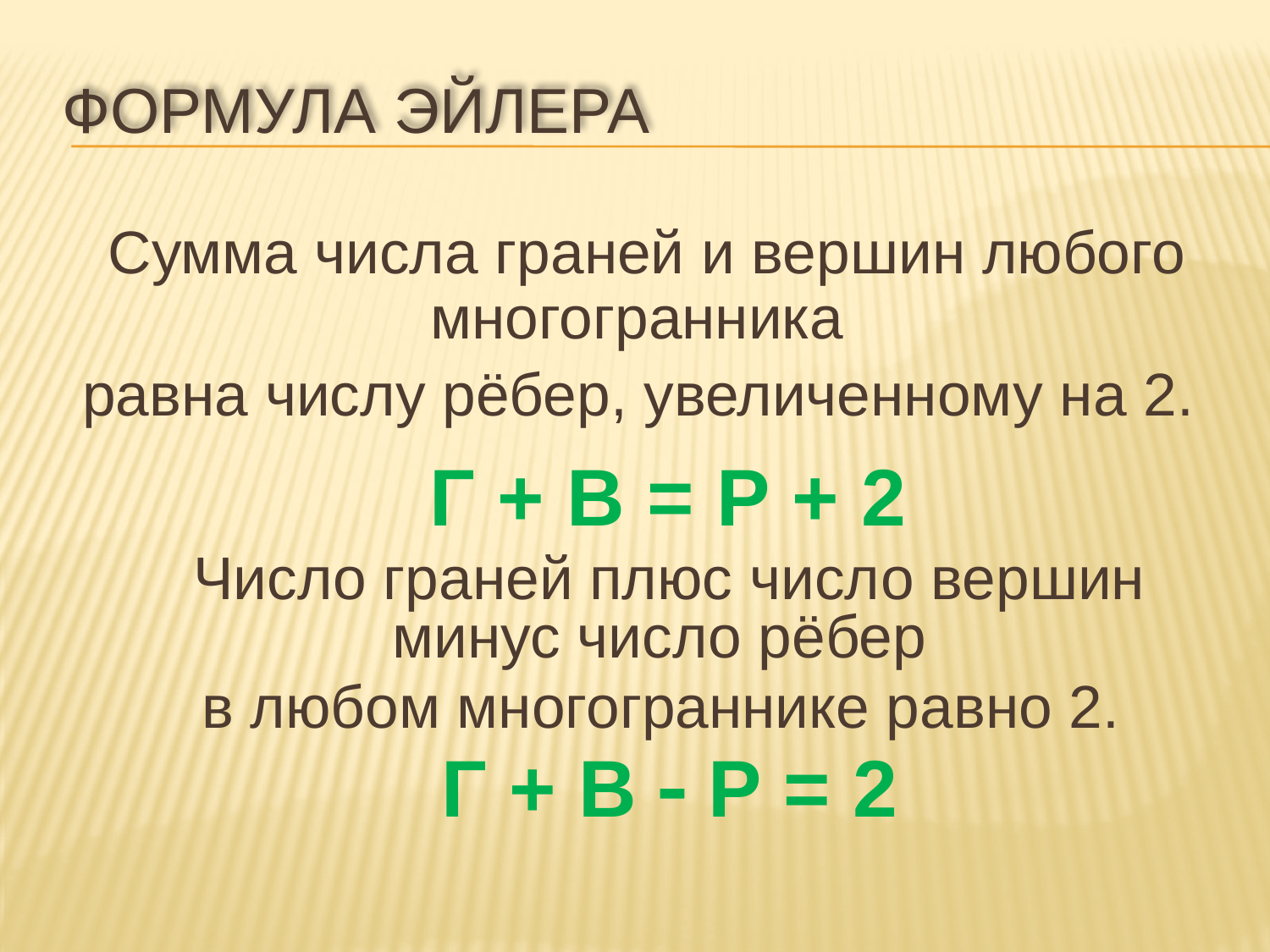

# Формула Эйлера
Сумма числа граней и вершин любого многогранника
равна числу рёбер, увеличенному на 2.
  Г + В = Р + 2
Число граней плюс число вершин минус число рёбер
в любом многограннике равно 2.
Г + В − Р = 2